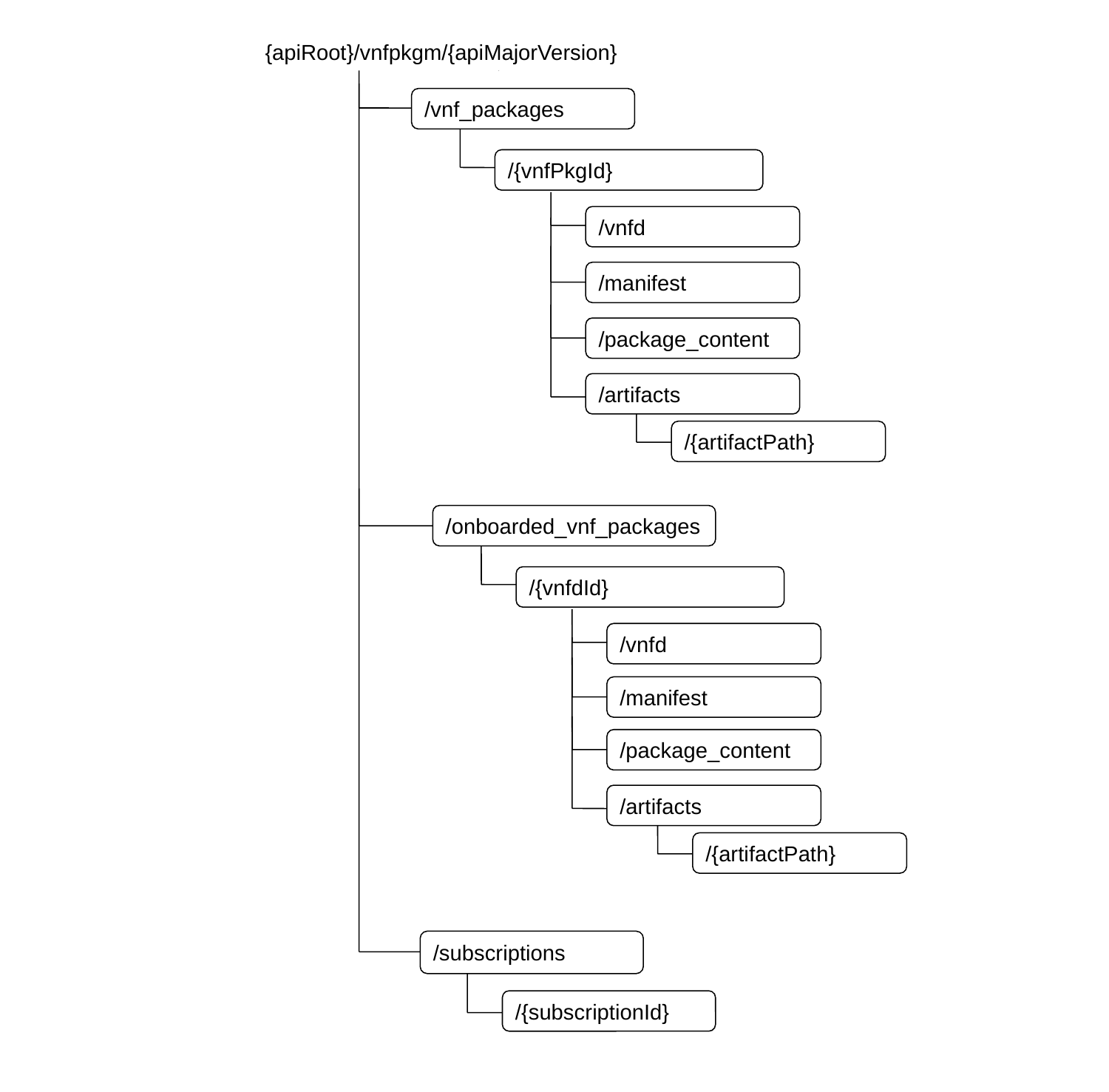

{apiRoot}/vnfpkgm/{apiMajorVersion}

/vnf_packages

/{vnfPkgId}

/vnfd

/manifest

/package_content
/artifacts

/{artifactPath}

/onboarded_vnf_packages

/{vnfdId}

/vnfd

/manifest

/package_content
/artifacts

/{artifactPath}
/subscriptions

/{subscriptionId}